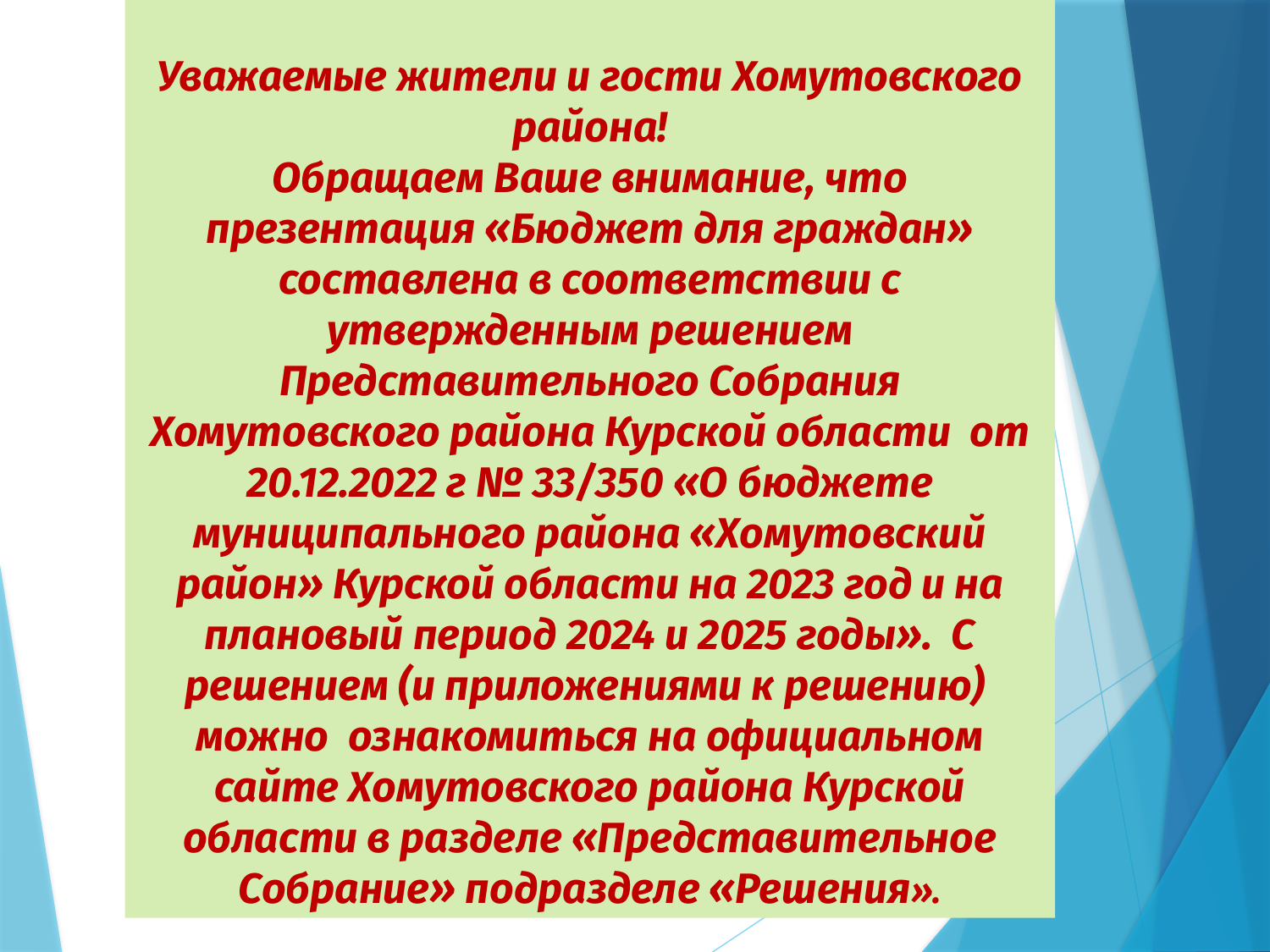

Уважаемые жители и гости Хомутовского района!
Обращаем Ваше внимание, что презентация «Бюджет для граждан» составлена в соответствии с утвержденным решением Представительного Собрания
Хомутовского района Курской области  от 20.12.2022 г № 33/350 «О бюджете муниципального района «Хомутовский район» Курской области на 2023 год и на плановый период 2024 и 2025 годы».  С решением (и приложениями к решению)  можно  ознакомиться на официальном сайте Хомутовского района Курской области в разделе «Представительное Собрание» подразделе «Решения».